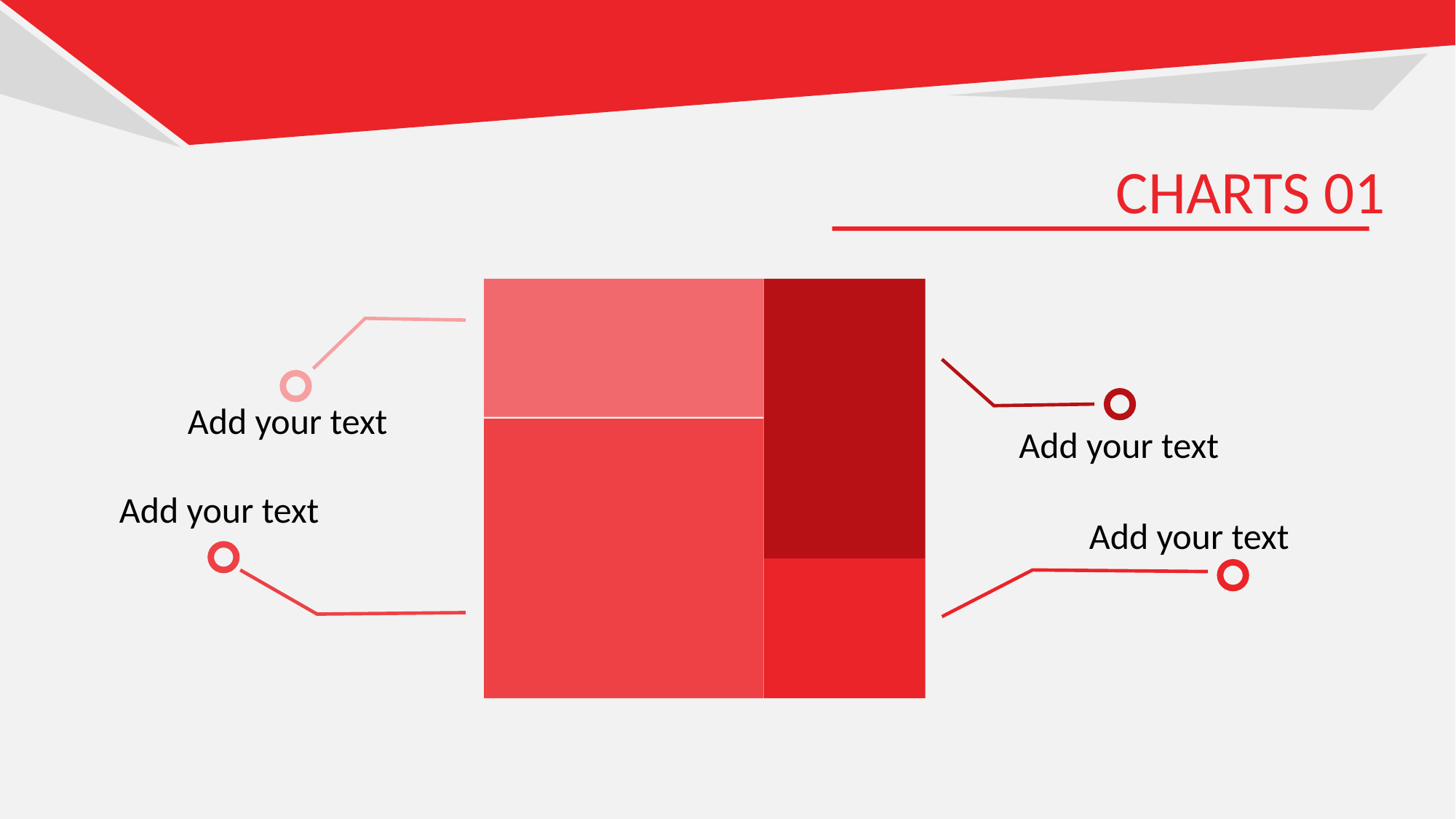

CHARTS 01

Add your text
Add your text
Add your text
Add your text